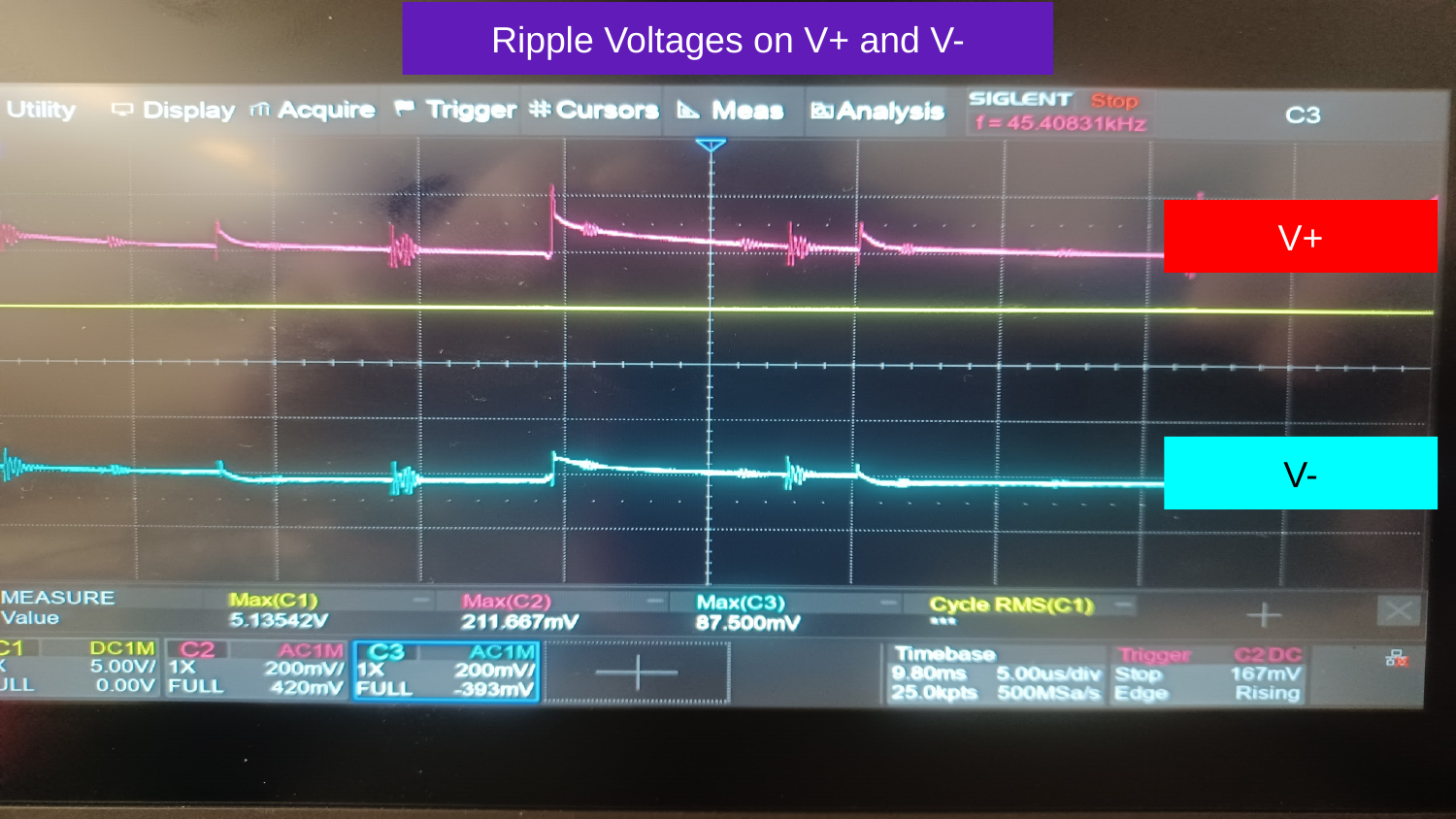

Ripple Voltages on V+ and V-
V+
V-